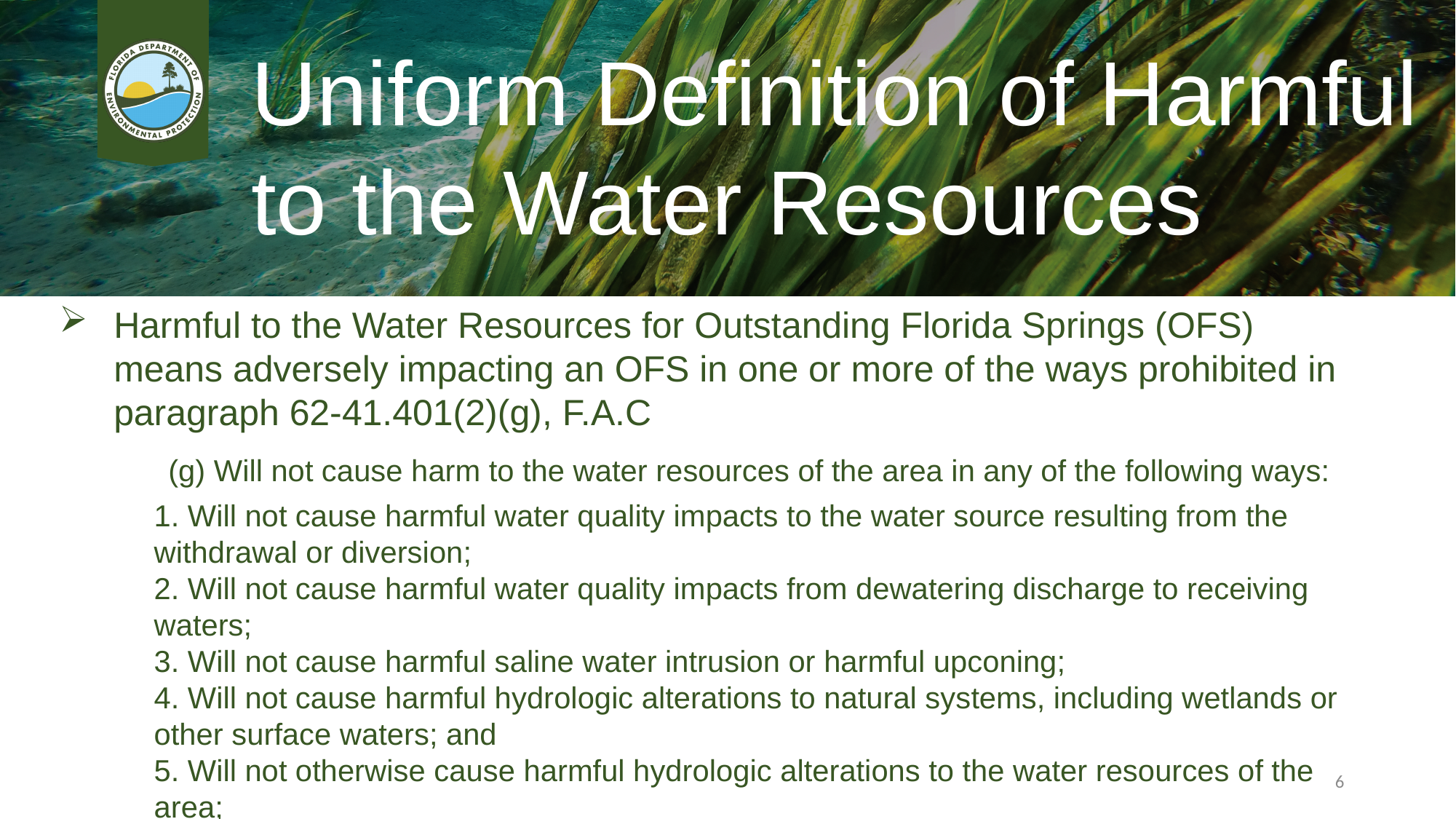

Uniform Definition of Harmful to the Water Resources
Harmful to the Water Resources for Outstanding Florida Springs (OFS) means adversely impacting an OFS in one or more of the ways prohibited in paragraph 62-41.401(2)(g), F.A.C
	(g) Will not cause harm to the water resources of the area in any of the following ways:
1. Will not cause harmful water quality impacts to the water source resulting from the withdrawal or diversion;
2. Will not cause harmful water quality impacts from dewatering discharge to receiving waters;
3. Will not cause harmful saline water intrusion or harmful upconing;
4. Will not cause harmful hydrologic alterations to natural systems, including wetlands or other surface waters; and
5. Will not otherwise cause harmful hydrologic alterations to the water resources of the area;

6